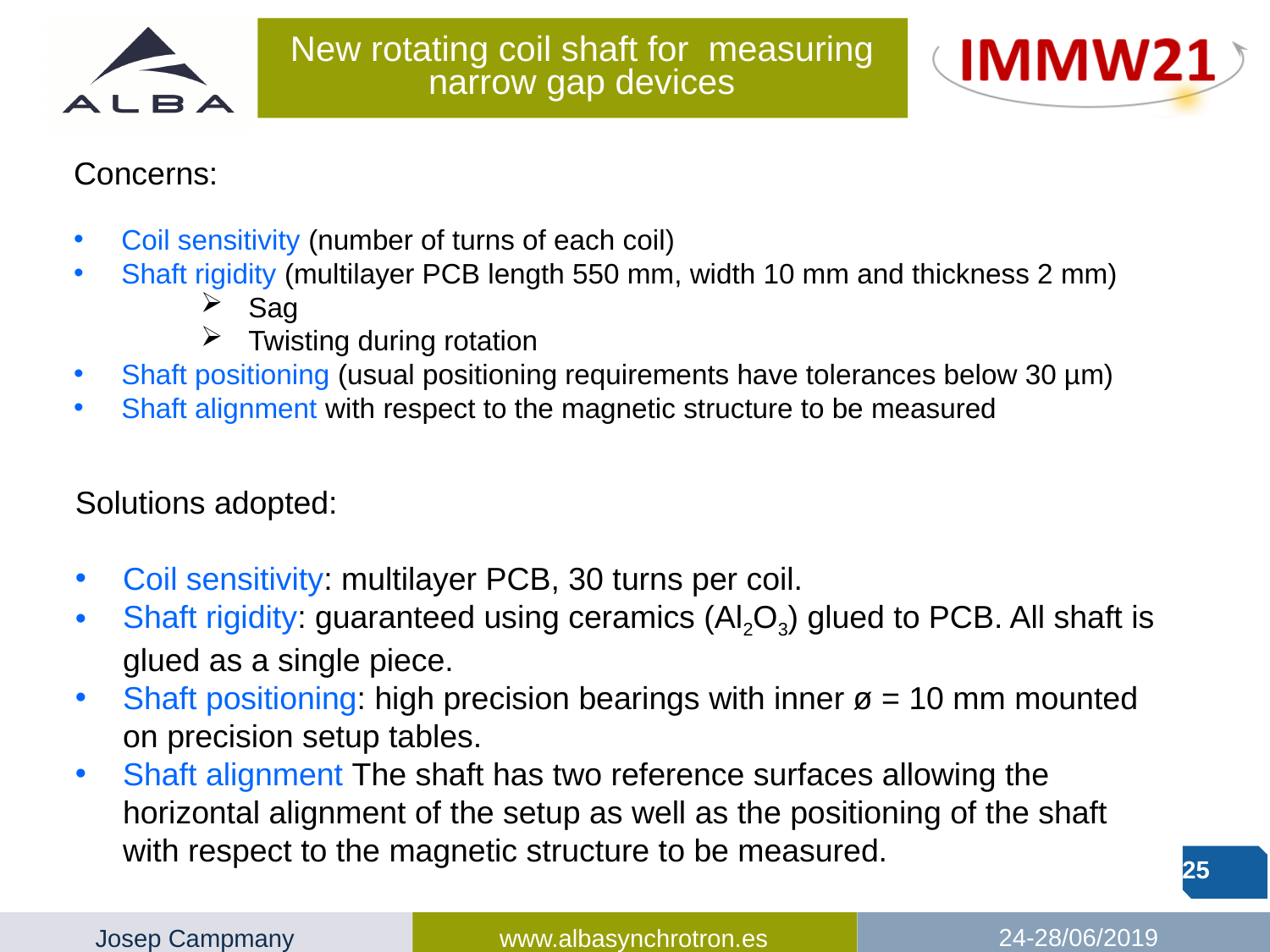

New rotating coil shaft for  measuring narrow gap devices
Concerns:

Coil sensitivity (number of turns of each coil)
Shaft rigidity (multilayer PCB length 550 mm, width 10 mm and thickness 2 mm)
Sag
Twisting during rotation
Shaft positioning (usual positioning requirements have tolerances below 30 µm)
Shaft alignment with respect to the magnetic structure to be measured

Solutions adopted:

Coil sensitivity: multilayer PCB, 30 turns per coil.
Shaft rigidity: guaranteed using ceramics (Al2O3) glued to PCB. All shaft is glued as a single piece.
Shaft positioning: high precision bearings with inner ø = 10 mm mounted on precision setup tables.
Shaft alignment The shaft has two reference surfaces allowing the horizontal alignment of the setup as well as the positioning of the shaft with respect to the magnetic structure to be measured.